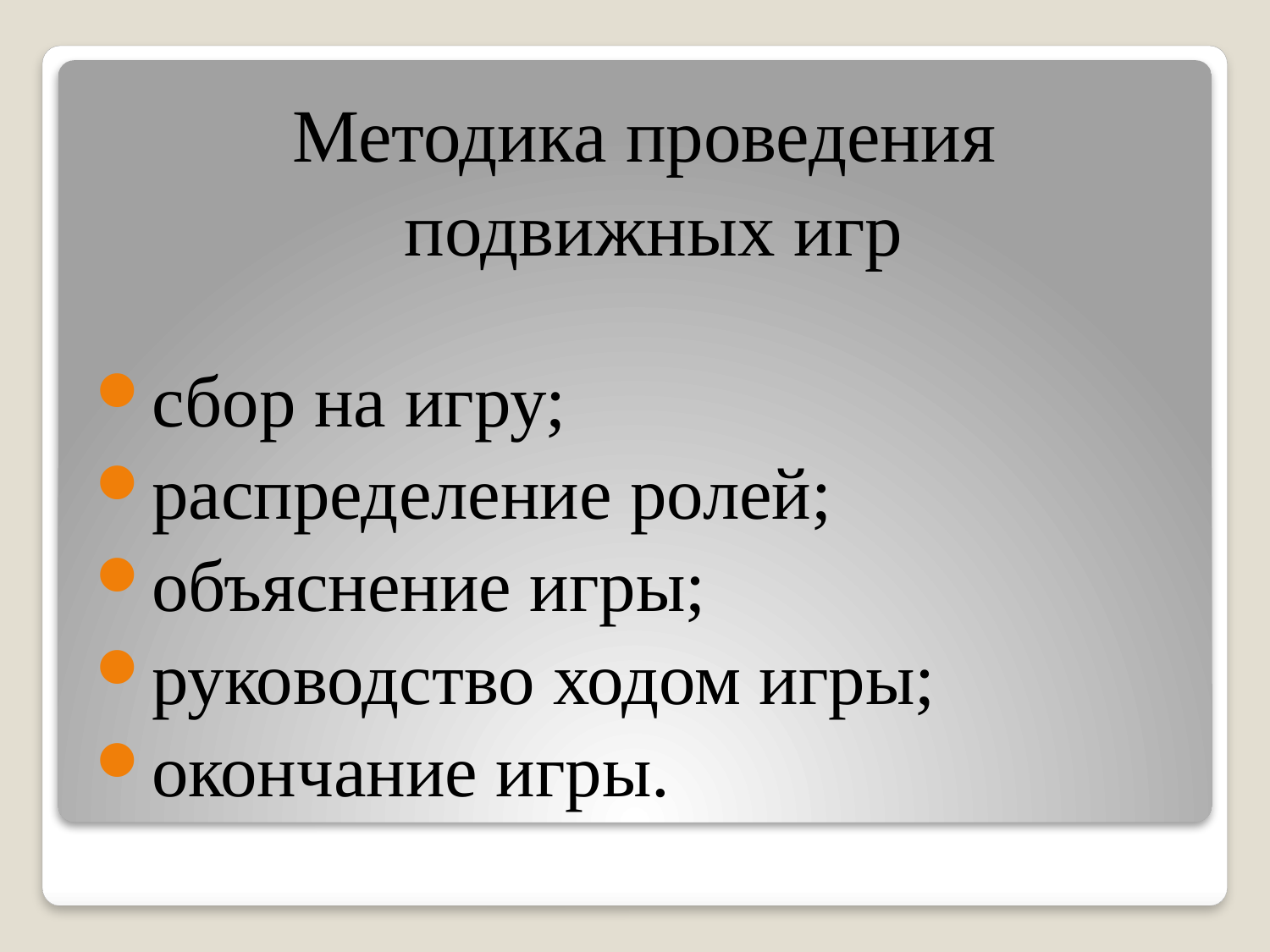

Методика проведения
 подвижных игр

сбор на игру;
распределение ролей;
объяснение игры;
руководство ходом игры;
окончание игры.